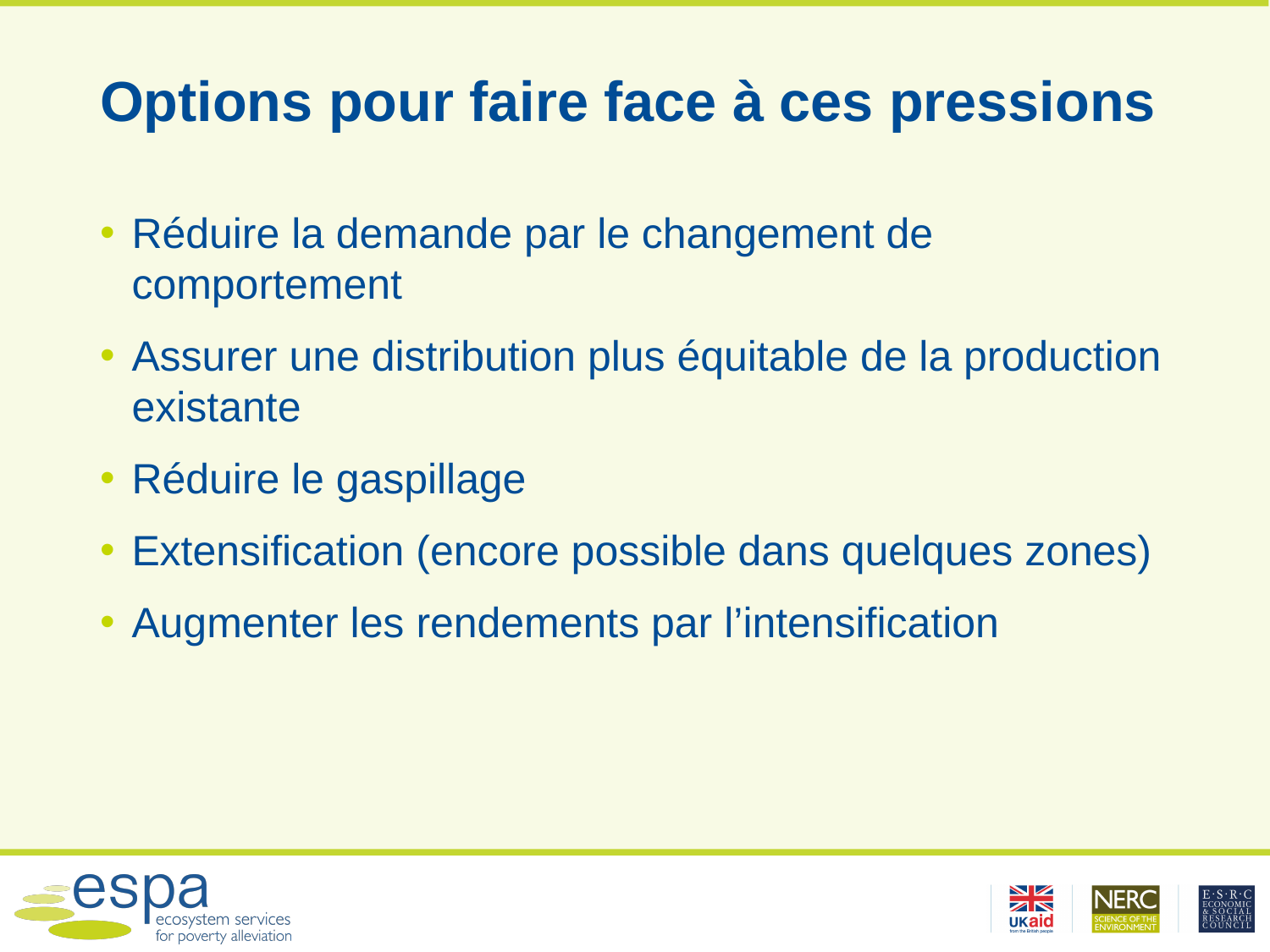

# Options pour faire face à ces pressions
Réduire la demande par le changement de comportement
Assurer une distribution plus équitable de la production existante
Réduire le gaspillage
Extensification (encore possible dans quelques zones)
Augmenter les rendements par l’intensification